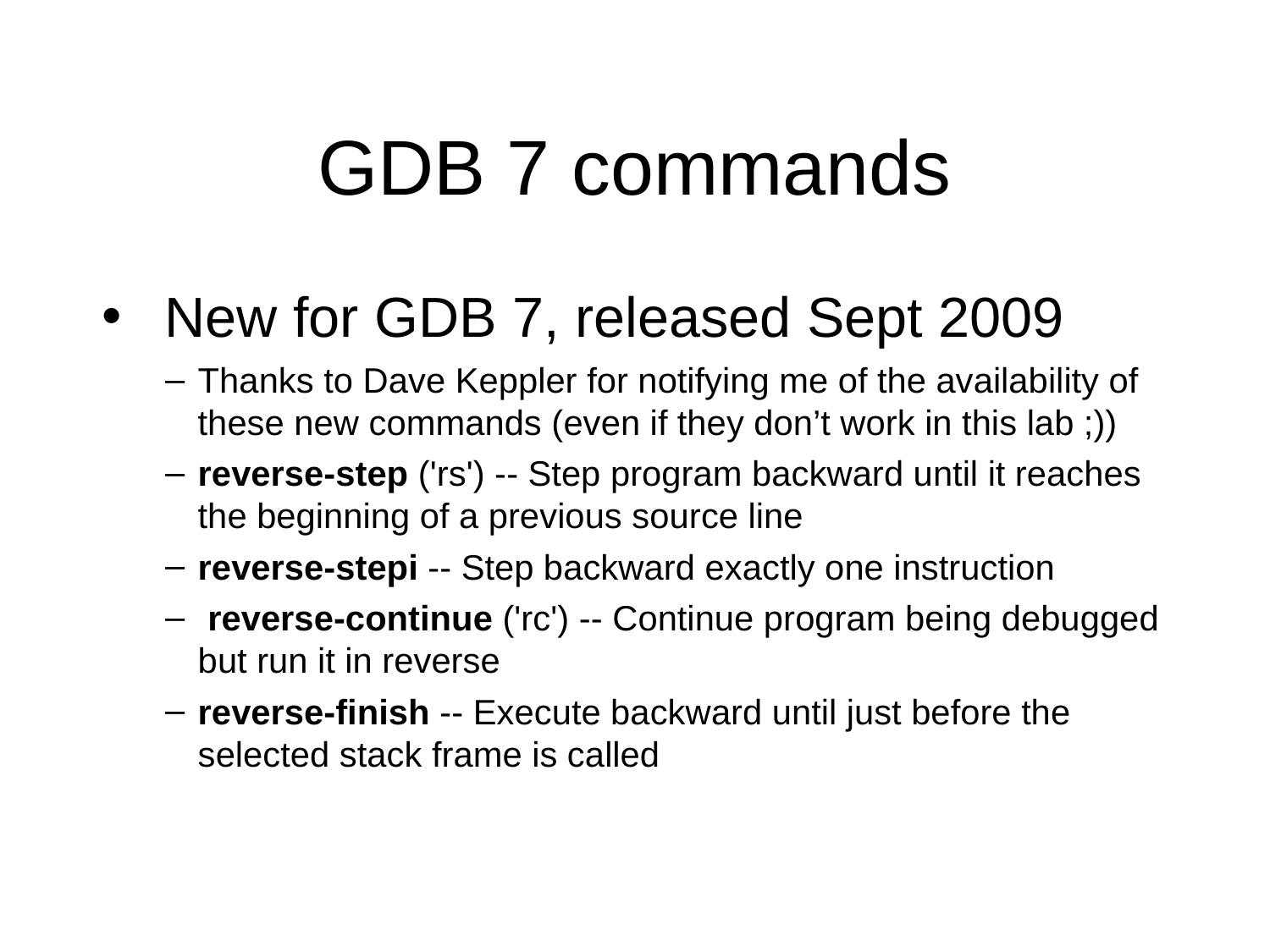

GDB 7 commands
New for GDB 7, released Sept 2009
Thanks to Dave Keppler for notifying me of the availability of these new commands (even if they don’t work in this lab ;))
reverse-step ('rs') -- Step program backward until it reaches the beginning of a previous source line
reverse-stepi -- Step backward exactly one instruction
 reverse-continue ('rc') -- Continue program being debugged but run it in reverse
reverse-finish -- Execute backward until just before the selected stack frame is called